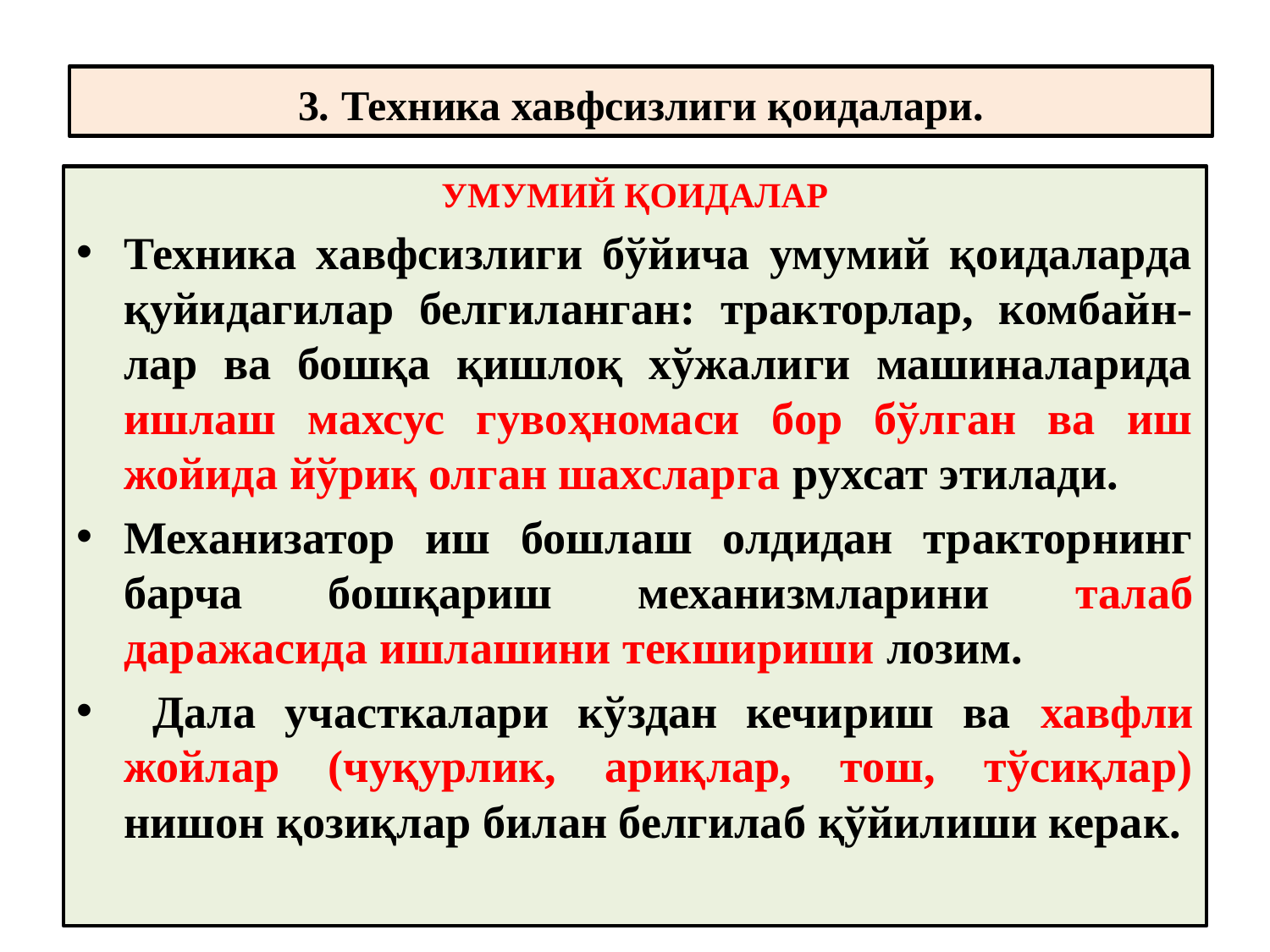

# 3. Техника хавфсизлиги қоидалари.
УМУМИЙ ҚОИДАЛАР
Техника хавфсизлиги бўйича умумий қоидаларда қуйидагилар белгиланган: тракторлар, комбайн-лар ва бошқа қишлоқ хўжалиги машиналарида ишлаш махсус гувоҳномаси бор бўлган ва иш жойида йўриқ олган шахсларга рухсат этилади.
Механизатор иш бошлаш олдидан тракторнинг барча бошқариш механизмларини талаб даражасида ишлашини текшириши лозим.
 Дала участкалари кўздан кечириш ва хавфли жойлар (чуқурлик, ариқлар, тош, тўсиқлар) нишон қозиқлар билан белгилаб қўйилиши керак.